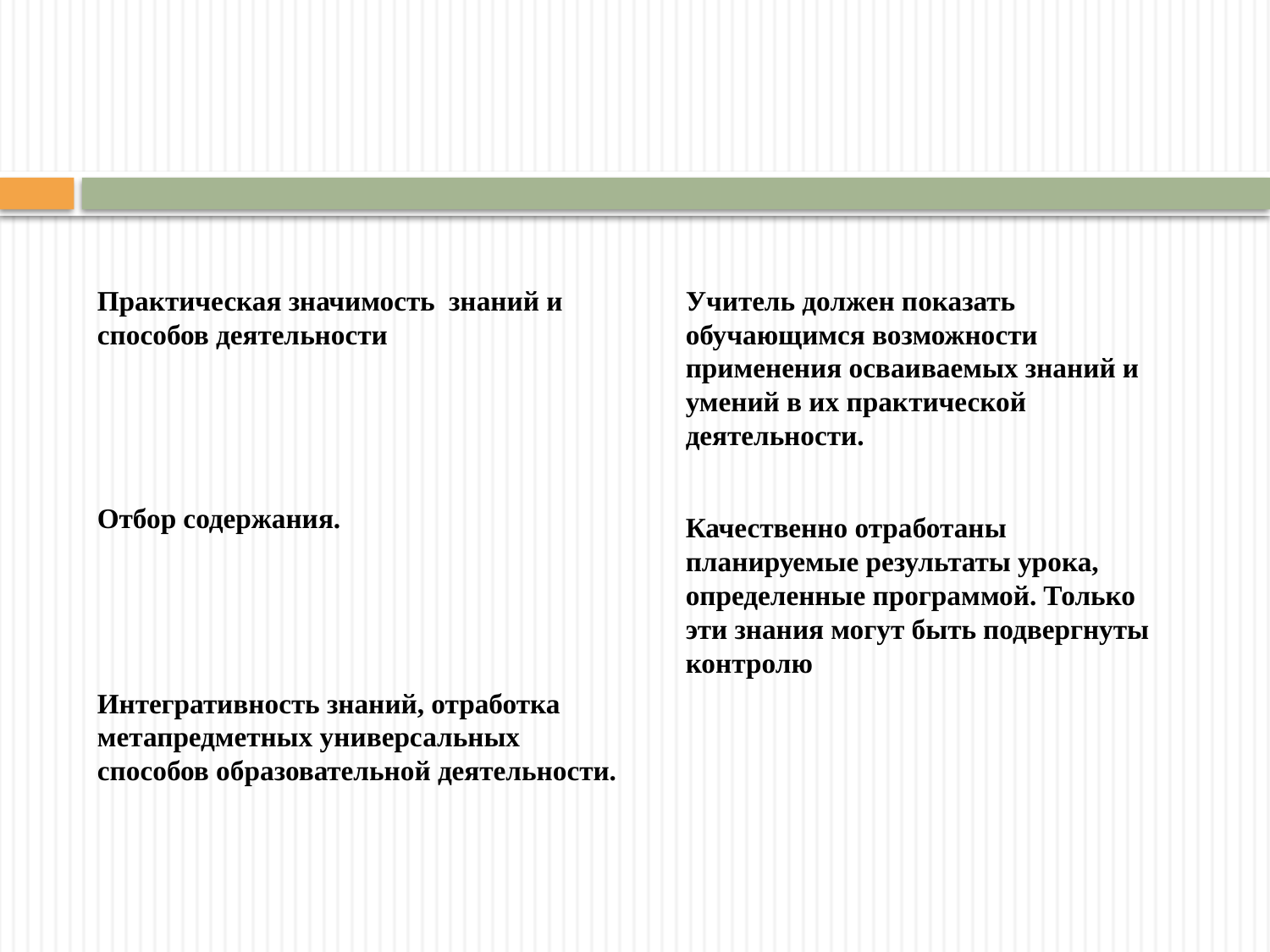

#
Практическая значимость  знаний и способов деятельности

Отбор содержания.

Интегративность знаний, отработка метапредметных универсальных способов образовательной деятельности.

Учитель должен показать обучающимся возможности применения осваиваемых знаний и умений в их практической деятельности.

Качественно отработаны планируемые результаты урока, определенные программой. Только эти знания могут быть подвергнуты контролю